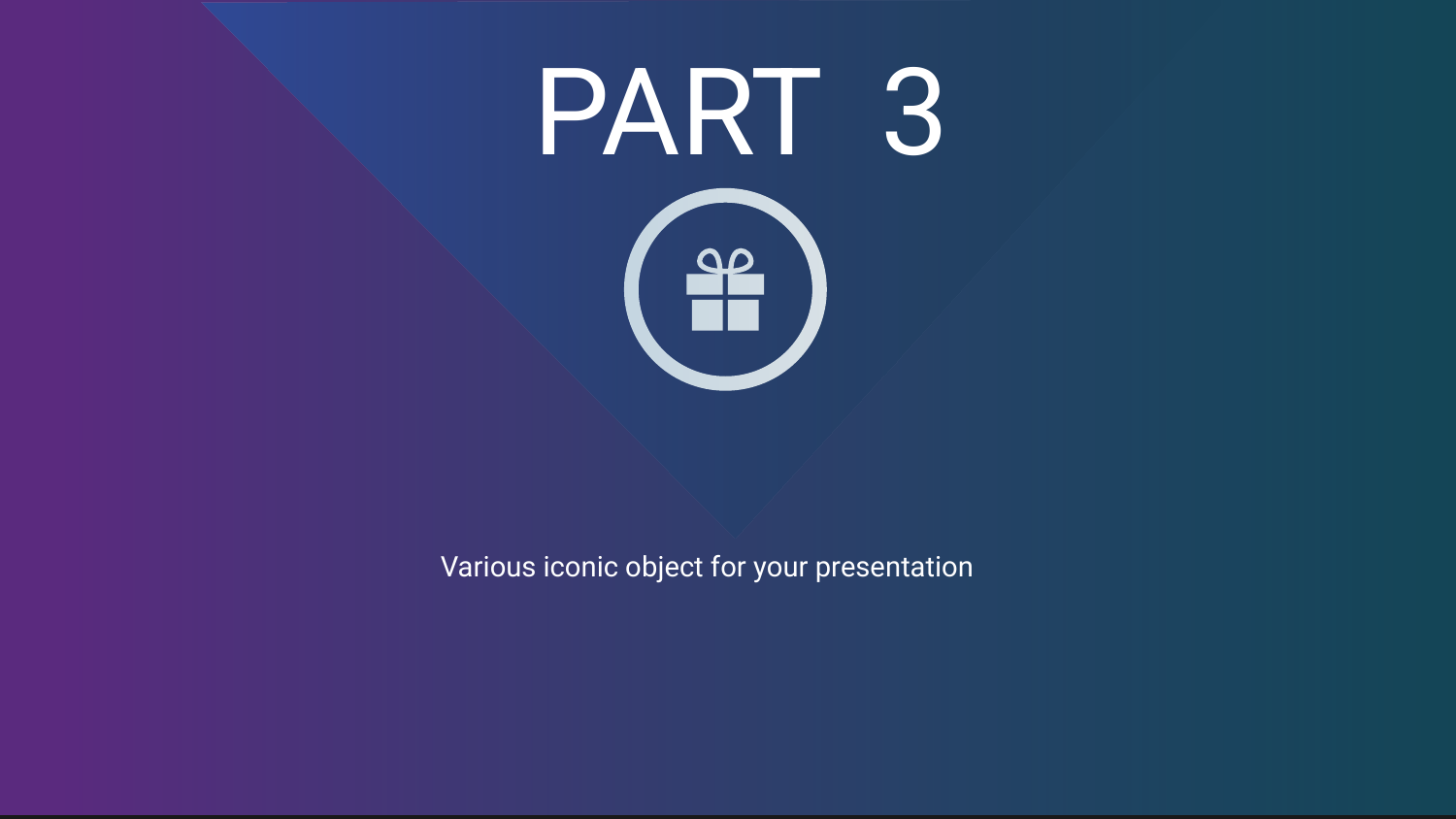

PART  3

Various iconic object for your presentation